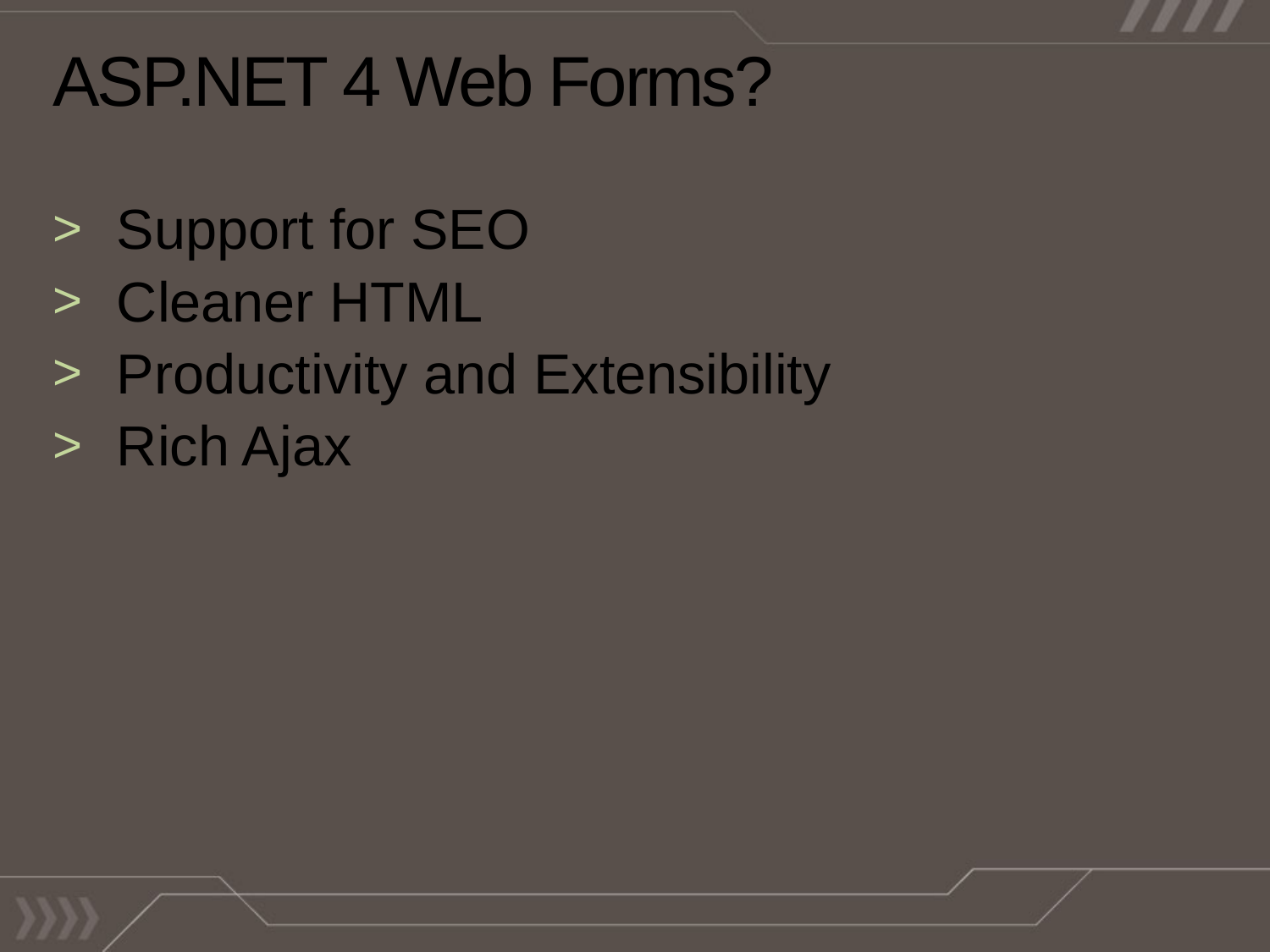

# ASP.NET 4 Web Forms?
Support for SEO
Cleaner HTML
Productivity and Extensibility
Rich Ajax